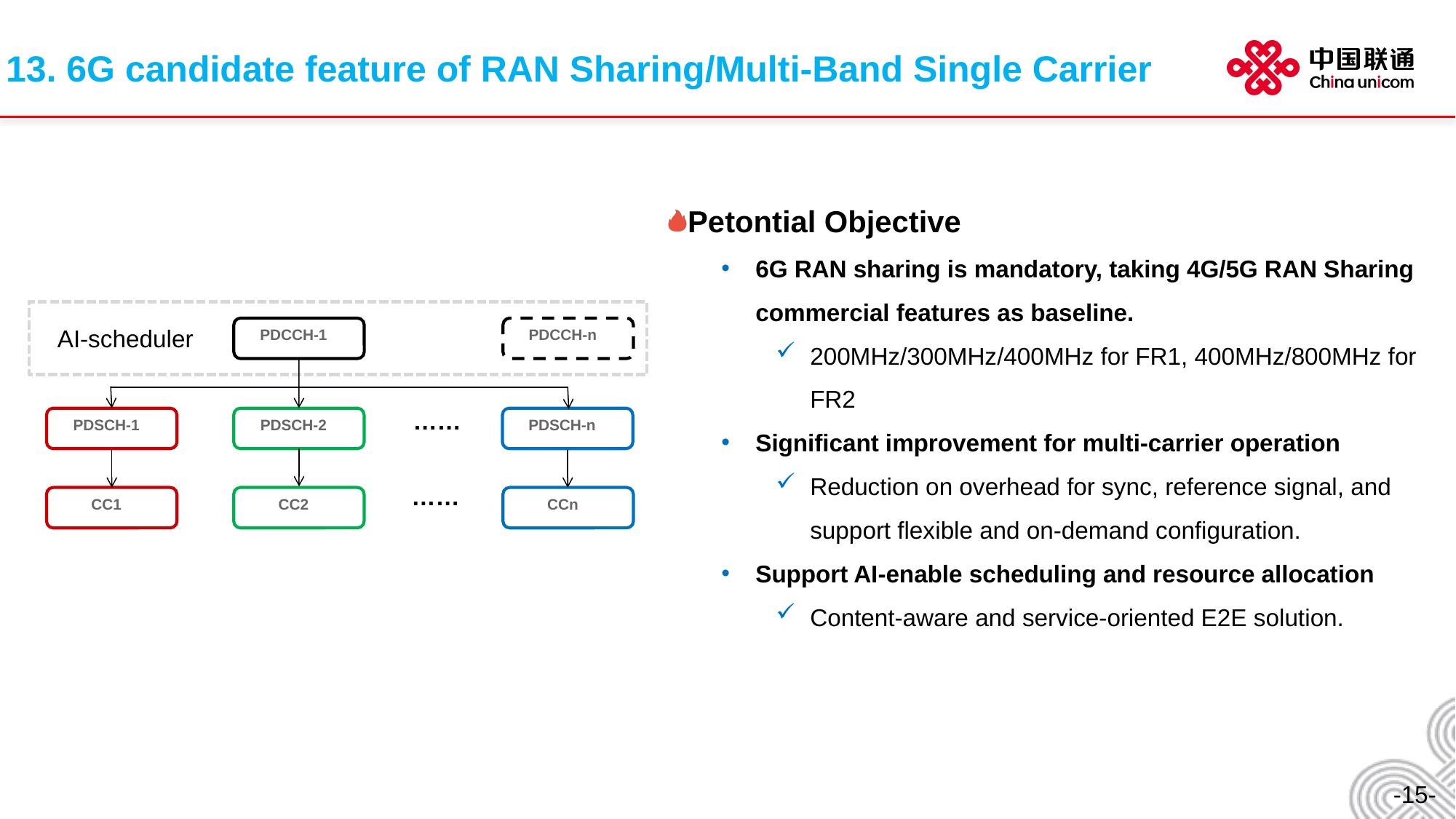

13. 6G candidate feature of RAN Sharing/Multi-Band Single Carrier
Petontial Objective
6G RAN sharing is mandatory, taking 4G/5G RAN Sharing commercial features as baseline.
200MHz/300MHz/400MHz for FR1, 400MHz/800MHz for FR2
Significant improvement for multi-carrier operation
Reduction on overhead for sync, reference signal, and support flexible and on-demand configuration.
Support AI-enable scheduling and resource allocation
Content-aware and service-oriented E2E solution.

PDCCH-1
PDCCH-n
AI-scheduler
……
PDSCH-1
PDSCH-2
PDSCH-n
……
CC1
CC2
CCn